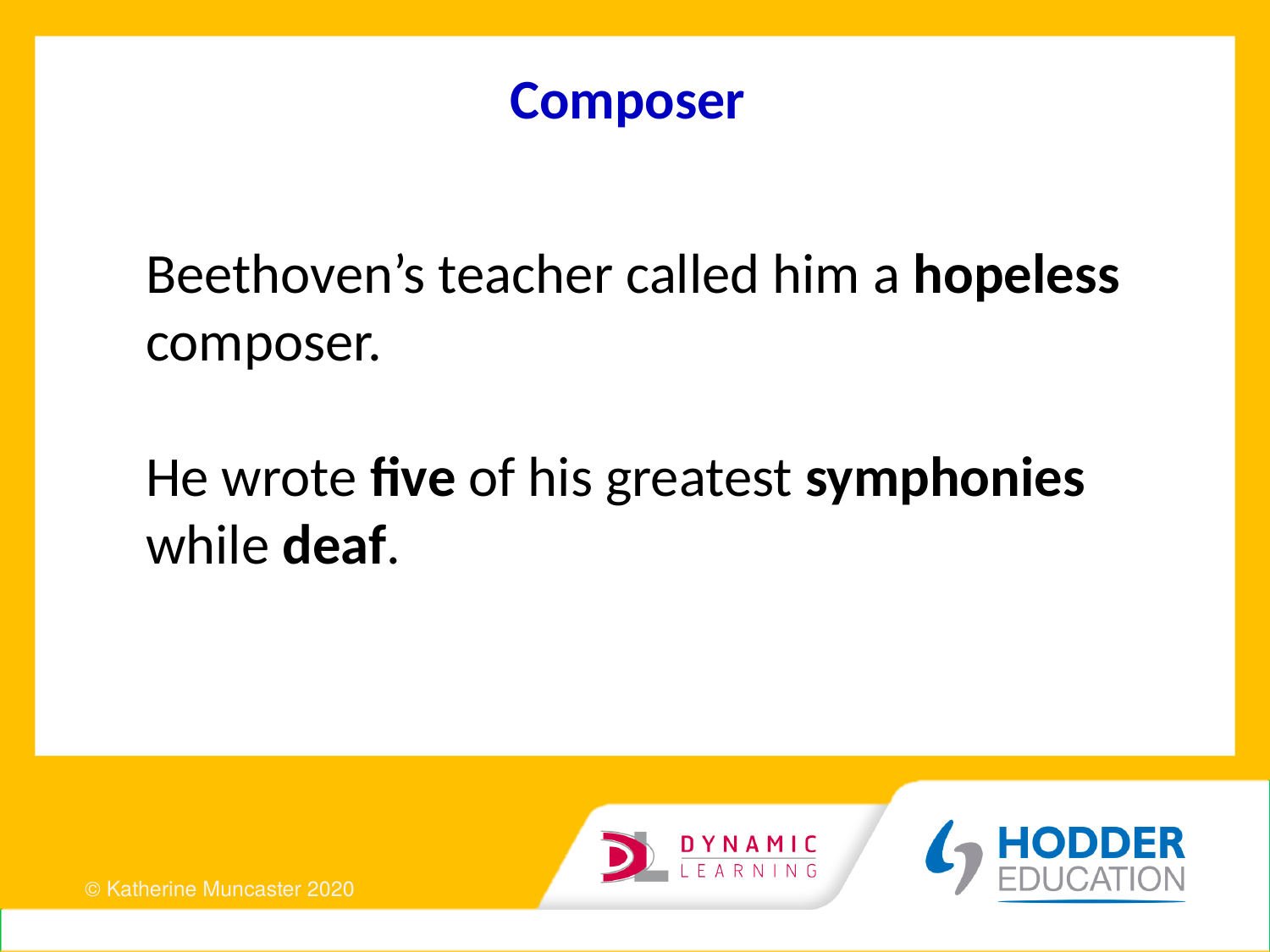

# Composer
Beethoven’s teacher called him a hopeless composer.

He wrote five of his greatest symphonies while deaf.